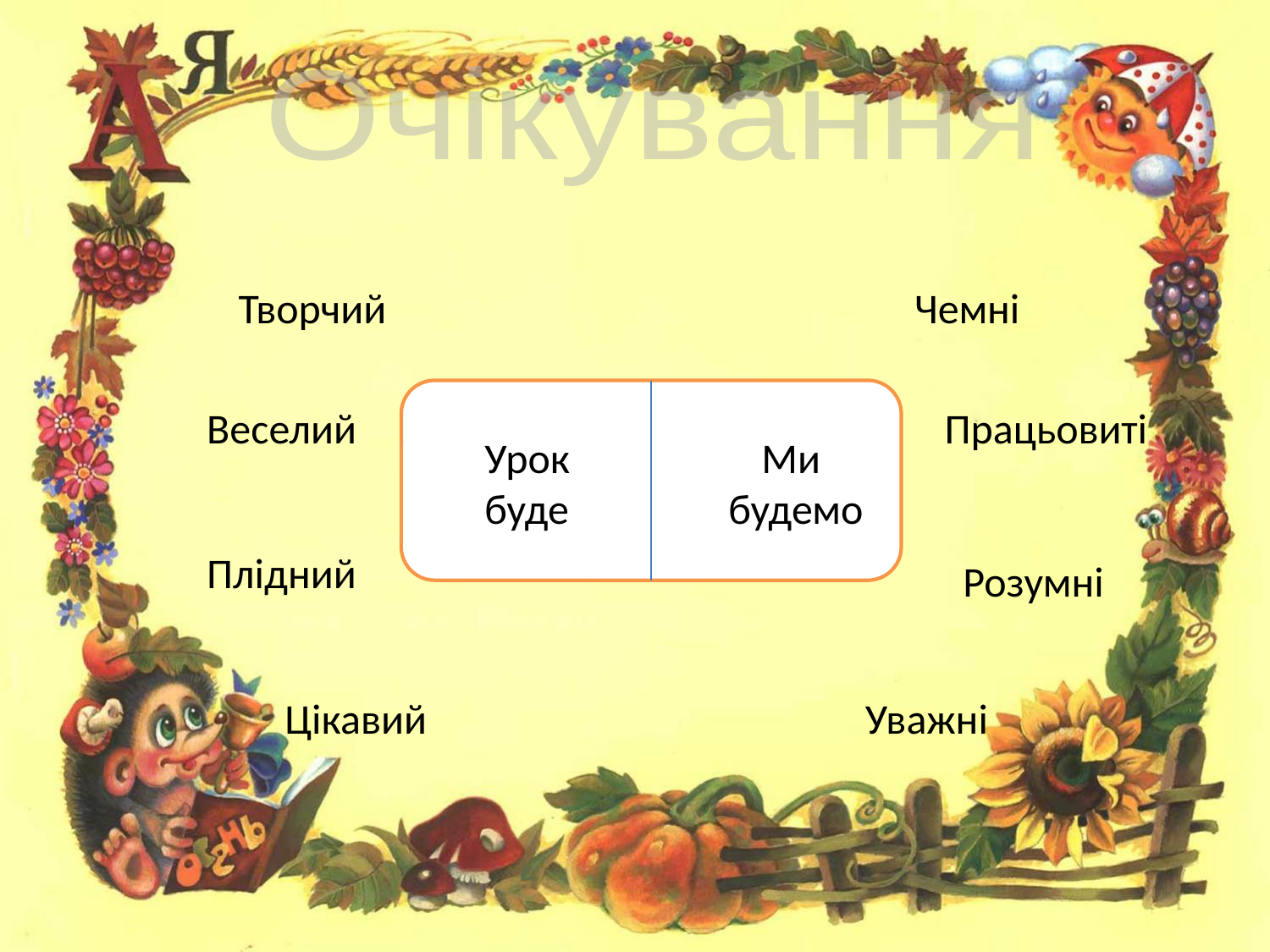

Очікування
Творчий
Чемні

Веселий
Працьовиті
Урок
буде
Ми
будемо
Плідний
Розумні
Цікавий
Уважні